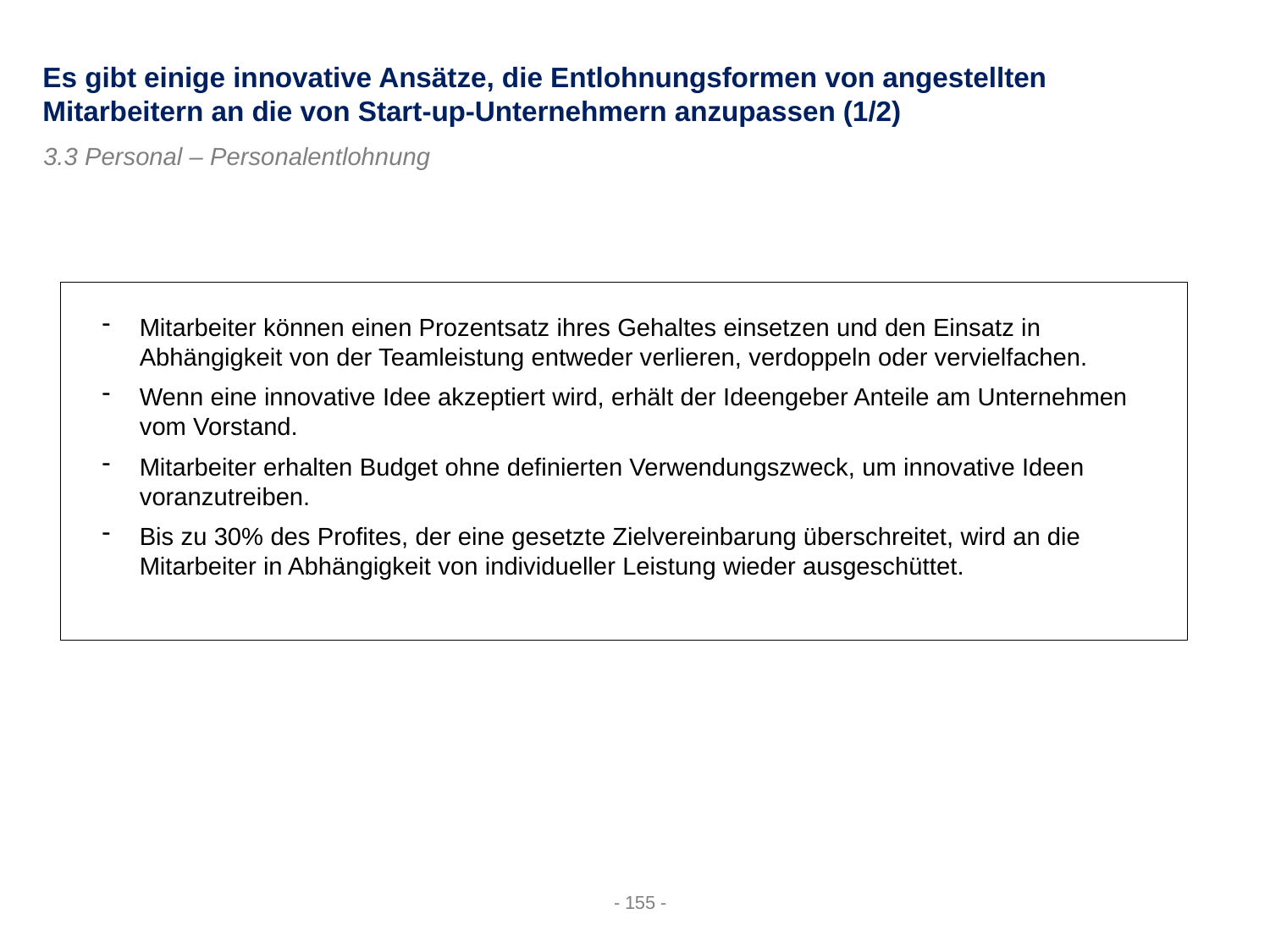

Es gibt einige innovative Ansätze, die Entlohnungsformen von angestellten Mitarbeitern an die von Start-up-Unternehmern anzupassen (1/2)
3.3 Personal – Personalentlohnung

Mitarbeiter können einen Prozentsatz ihres Gehaltes einsetzen und den Einsatz in Abhängigkeit von der Teamleistung entweder verlieren, verdoppeln oder vervielfachen.
Wenn eine innovative Idee akzeptiert wird, erhält der Ideengeber Anteile am Unternehmen vom Vorstand.
Mitarbeiter erhalten Budget ohne definierten Verwendungszweck, um innovative Ideen voranzutreiben.
Bis zu 30% des Profites, der eine gesetzte Zielvereinbarung überschreitet, wird an die Mitarbeiter in Abhängigkeit von individueller Leistung wieder ausgeschüttet.
- 155 -